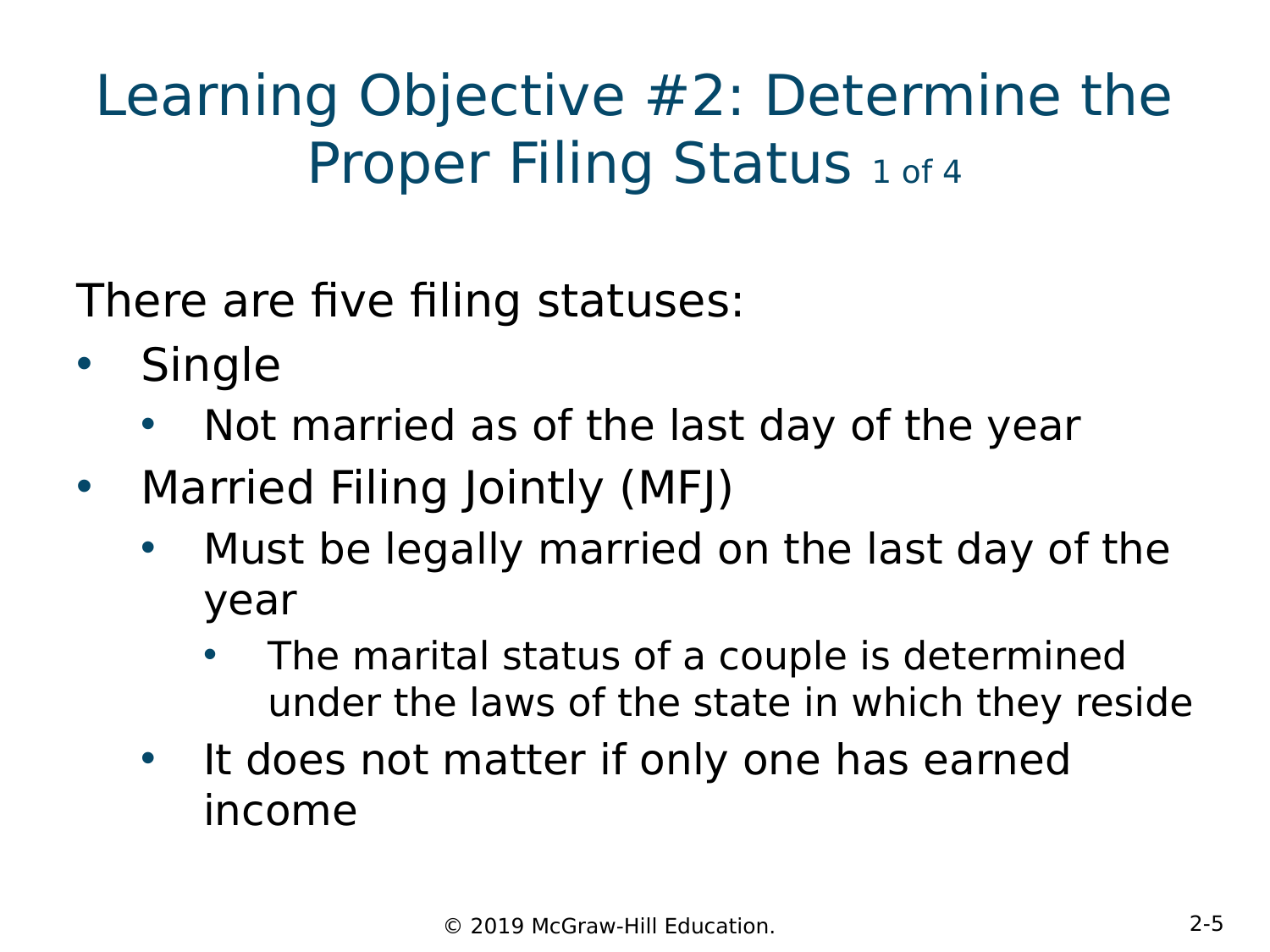

# Learning Objective #2: Determine the Proper Filing Status 1 of 4
There are five filing statuses:
Single
Not married as of the last day of the year
Married Filing Jointly (MFJ)
Must be legally married on the last day of the year
The marital status of a couple is determined under the laws of the state in which they reside
It does not matter if only one has earned income